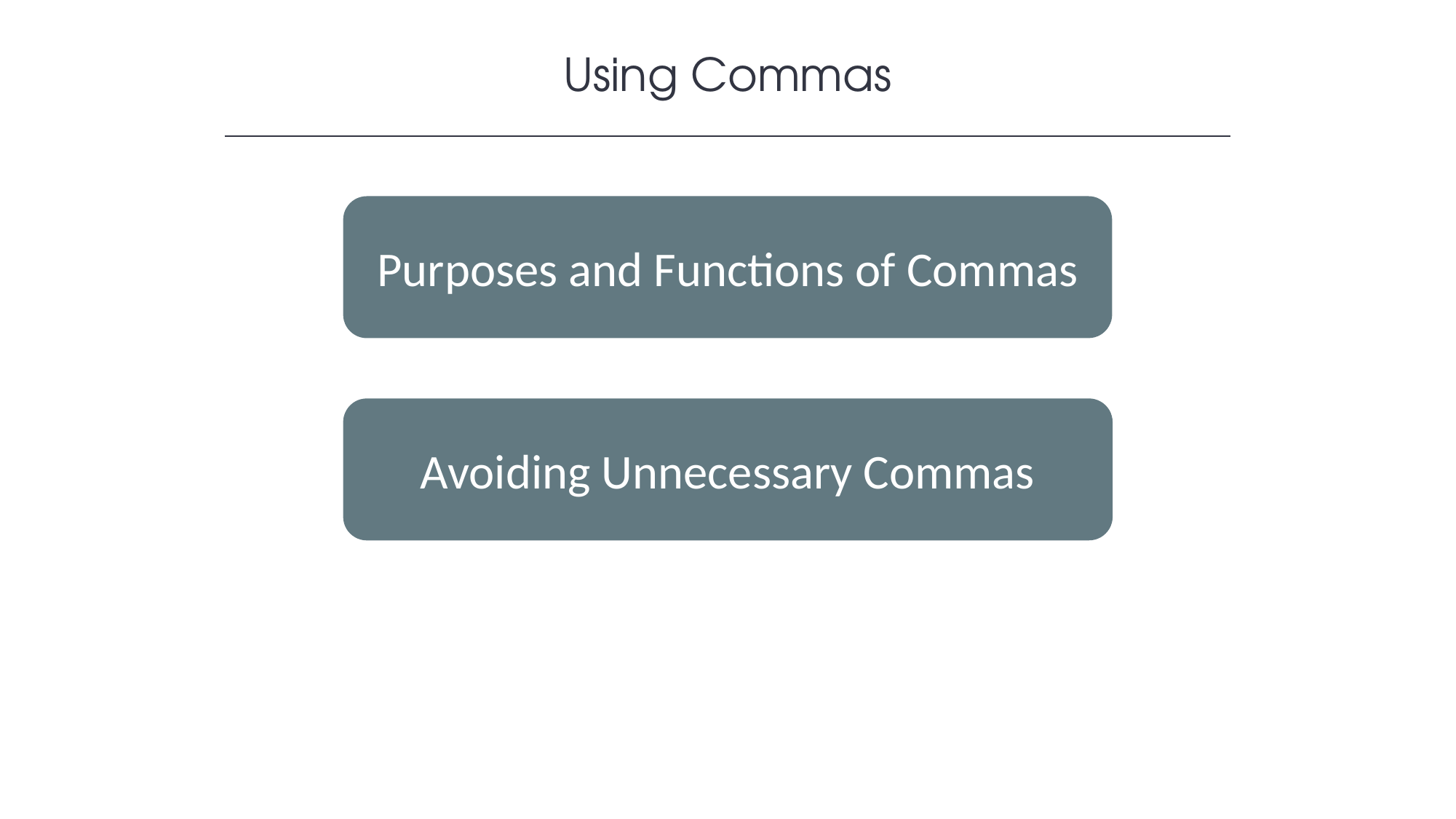

Using Commas
HAWKES LEARNING
Purposes and Functions of Commas
Avoiding Unnecessary Commas